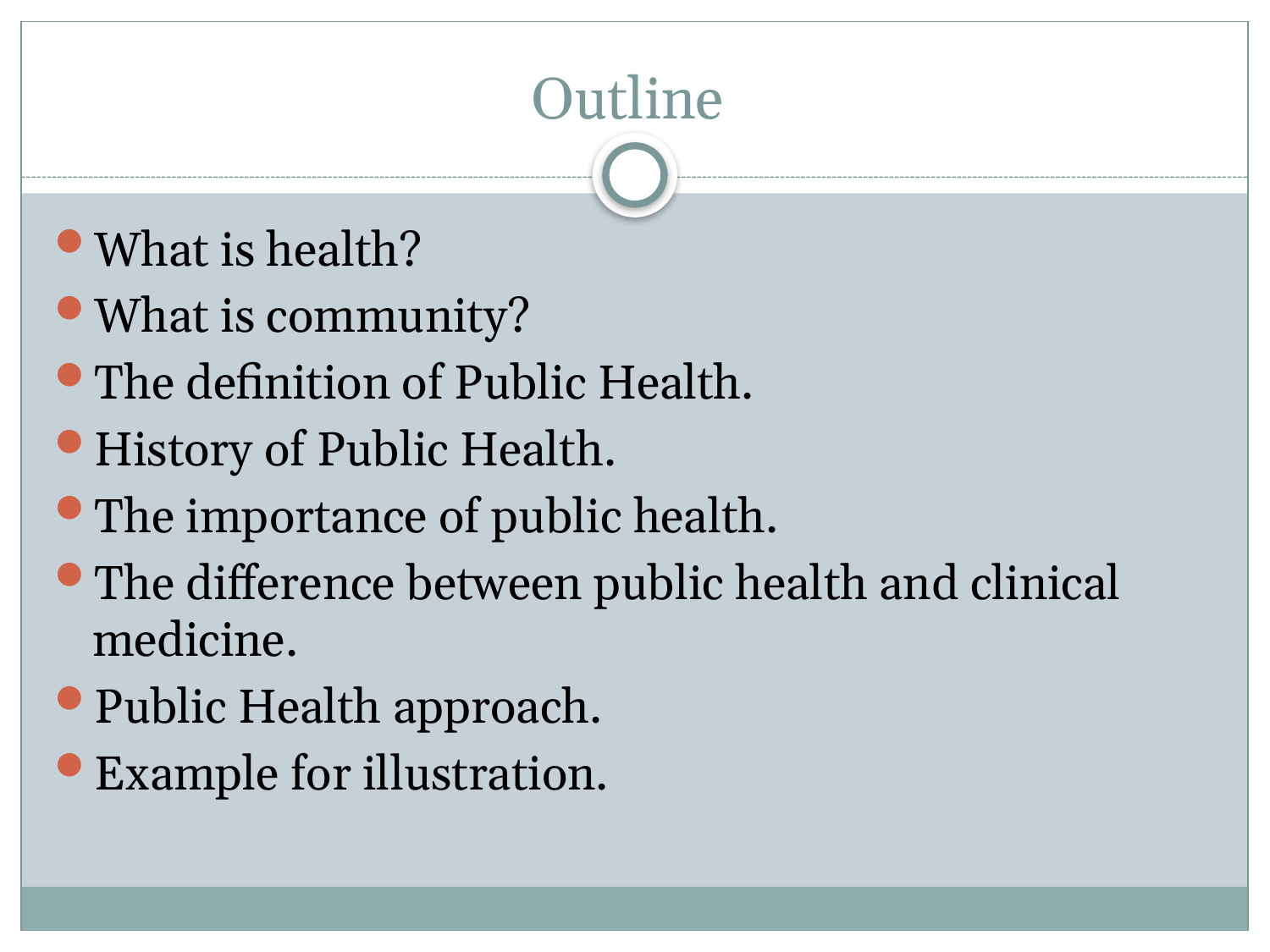

# Outline
What is health?
What is community?
The definition of Public Health.
History of Public Health.
The importance of public health.
The difference between public health and clinical medicine.
Public Health approach.
Example for illustration.